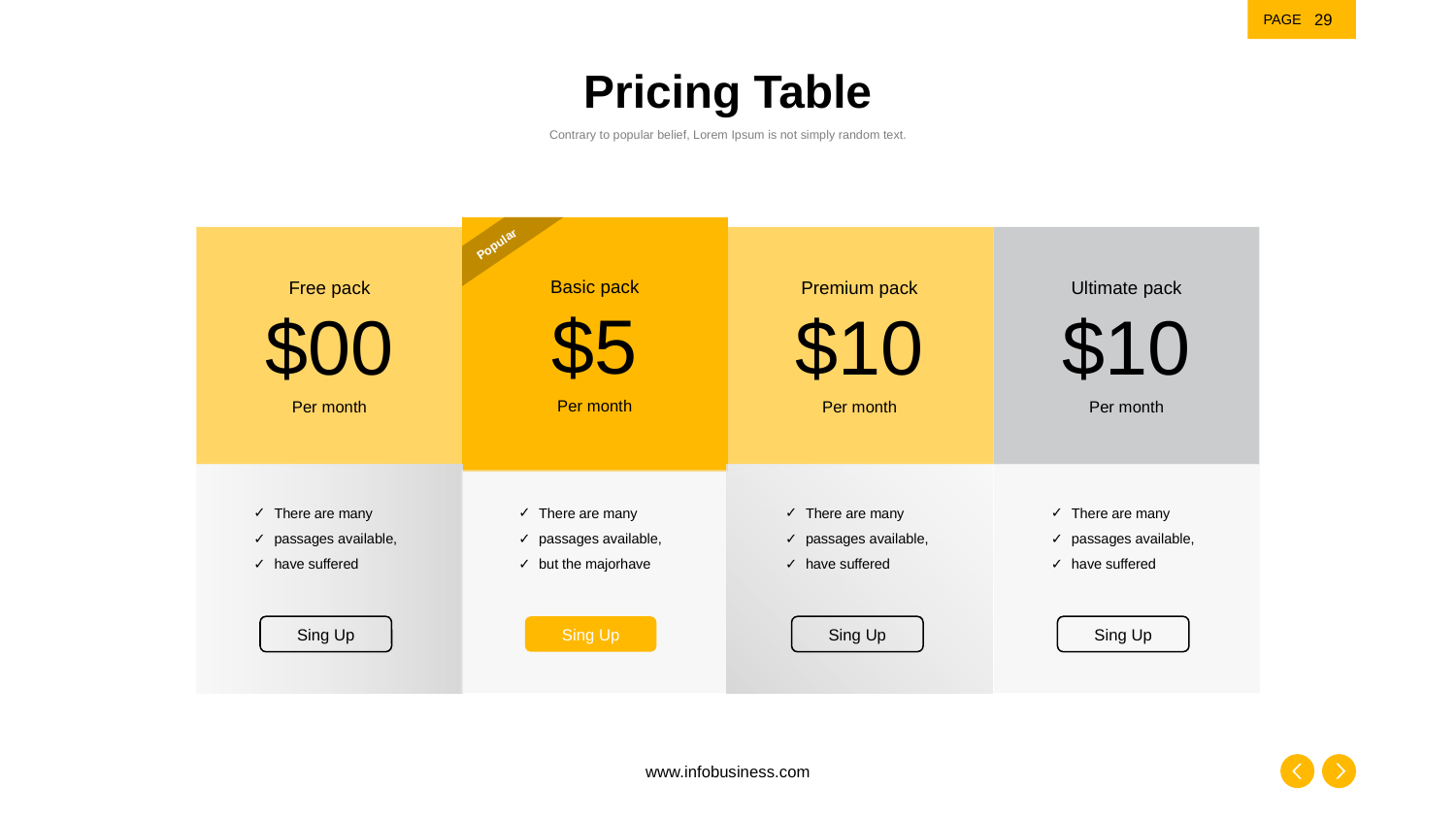

29
# Pricing Table
Contrary to popular belief, Lorem Ipsum is not simply random text.

Popular
Basic pack
Free pack
Premium pack
Ultimate pack
$5
$00
$10
$10
Per month
Per month
Per month
Per month

There are many
passages available,
have suffered

Sing Up
There are many
passages available,
but the majorhave

Sing Up
There are many
passages available,
have suffered

Sing Up
There are many
passages available,
have suffered

Sing Up
www.infobusiness.com